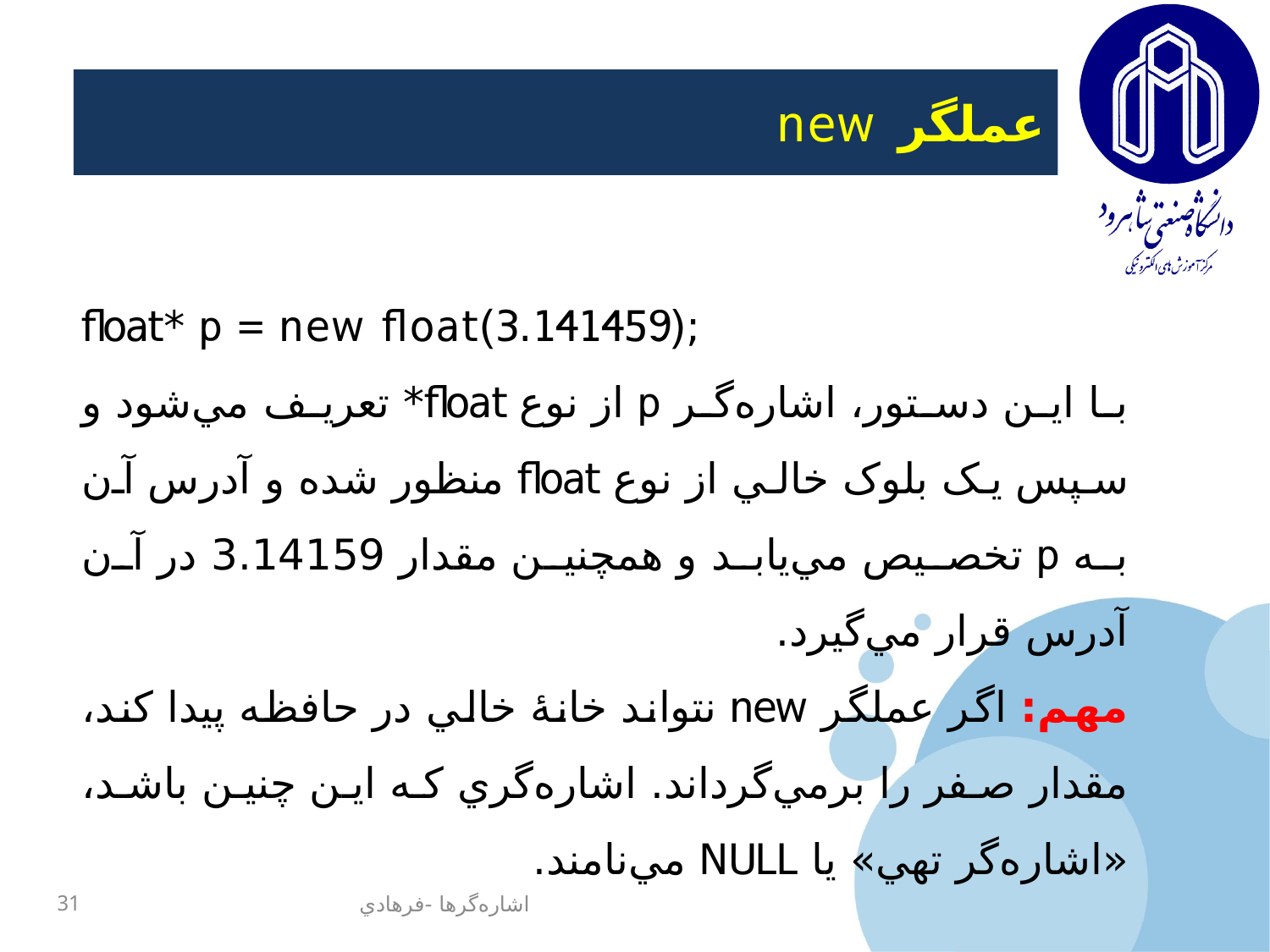

# عملگر new
float* p = new float(3.141459);
با اين دستور، اشاره‌گر p از نوع float* تعريف مي‌شود و سپس يک بلوک خالي از نوع float منظور شده و آدرس آن به p تخصيص مي‌يابد و همچنين مقدار 3.14159 در آن آدرس قرار مي‌گيرد.
مهم: اگر عملگر new نتواند خانۀ خالي در حافظه پيدا کند، مقدار صفر را برمي‌گرداند. اشاره‌گري که اين چنين باشد، «اشاره‌گر تهي» يا NULL مي‌نامند.
31
اشاره‌گرها -فرهادي